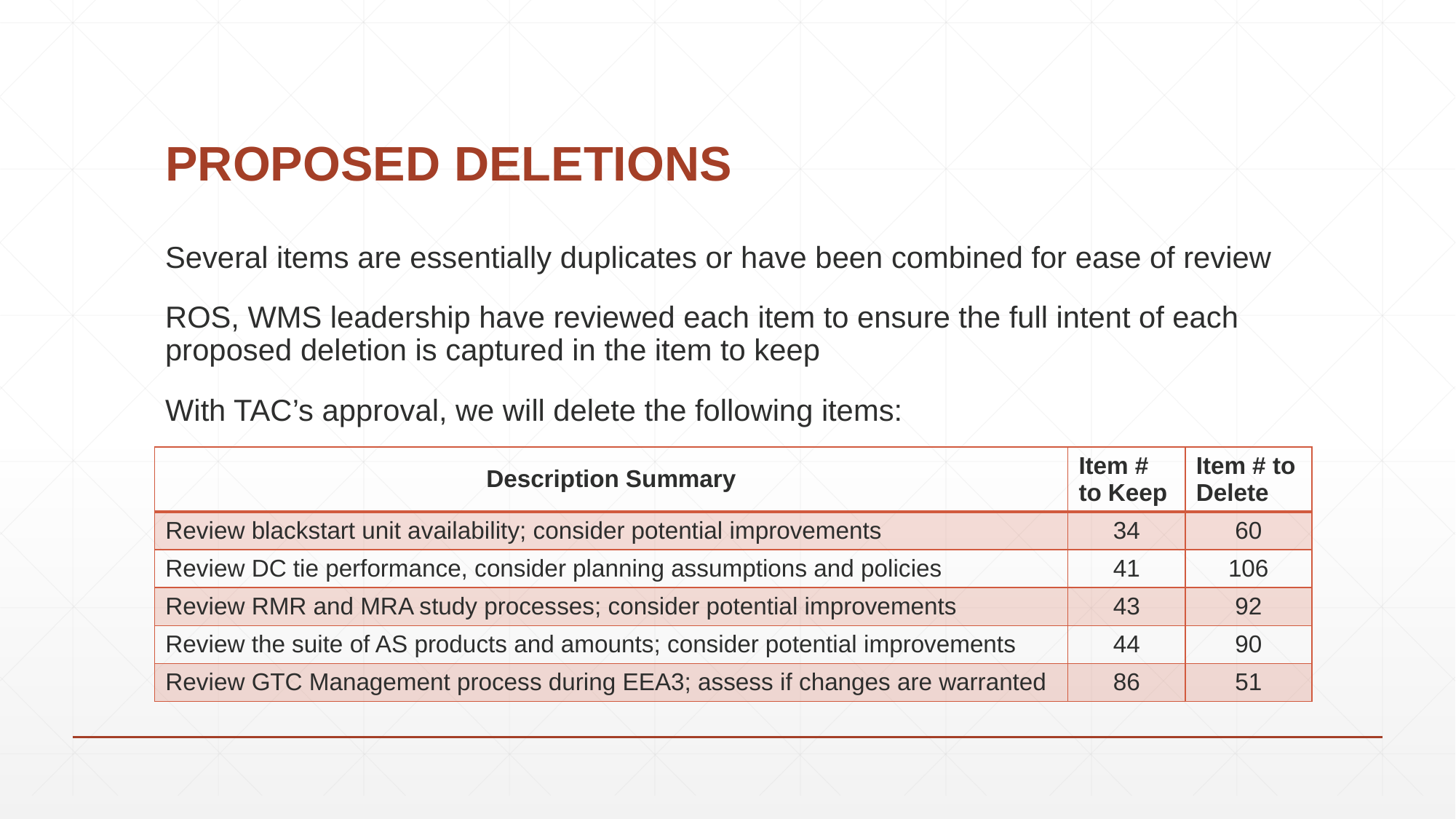

# PROPOSED DELETIONS
Several items are essentially duplicates or have been combined for ease of review
ROS, WMS leadership have reviewed each item to ensure the full intent of each proposed deletion is captured in the item to keep
With TAC’s approval, we will delete the following items:

| Description Summary | Item # to Keep | Item # to Delete |
| --- | --- | --- |
| Review blackstart unit availability; consider potential improvements | 34 | 60 |
| Review DC tie performance, consider planning assumptions and policies | 41 | 106 |
| Review RMR and MRA study processes; consider potential improvements | 43 | 92 |
| Review the suite of AS products and amounts; consider potential improvements | 44 | 90 |
| Review GTC Management process during EEA3; assess if changes are warranted | 86 | 51 |